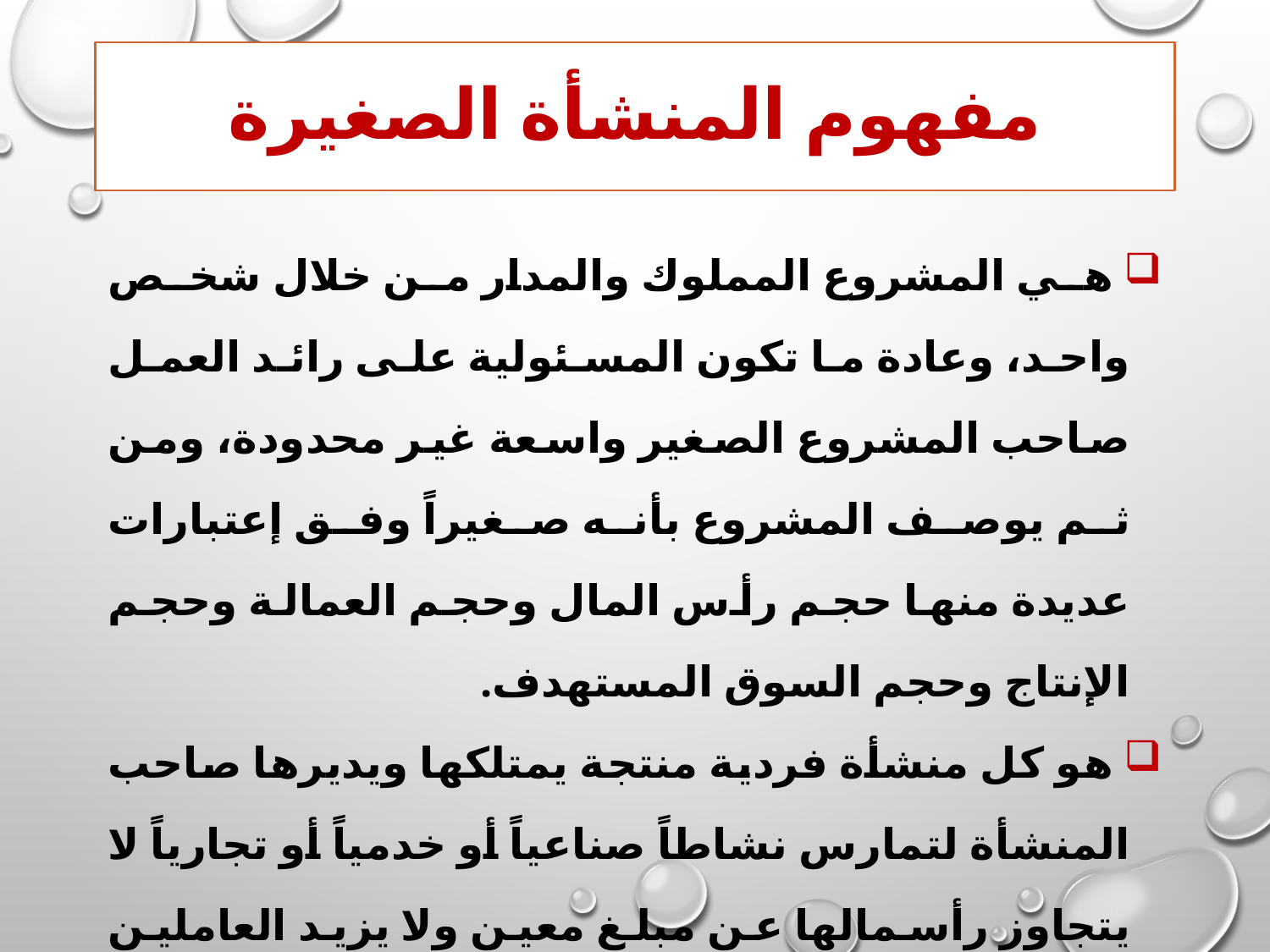

# مفهوم المنشأة الصغيرة
 هي المشروع المملوك والمدار من خلال شخص واحد، وعادة ما تكون المسئولية على رائد العمل صاحب المشروع الصغير واسعة غير محدودة، ومن ثم يوصف المشروع بأنه صغيراً وفق إعتبارات عديدة منها حجم رأس المال وحجم العمالة وحجم الإنتاج وحجم السوق المستهدف.
 هو كل منشأة فردية منتجة يمتلكها ويديرها صاحب المنشأة لتمارس نشاطاً صناعياً أو خدمياً أو تجارياً لا يتجاوز رأسمالها عن مبلغ معين ولا يزيد العاملين فيها عن عدد معين، ويحقق حجم إنتاج وقيمة إيرادات متوسطة أو صغيرة بالمقارنة بالمنشآت أو الشركات الكبيرة.